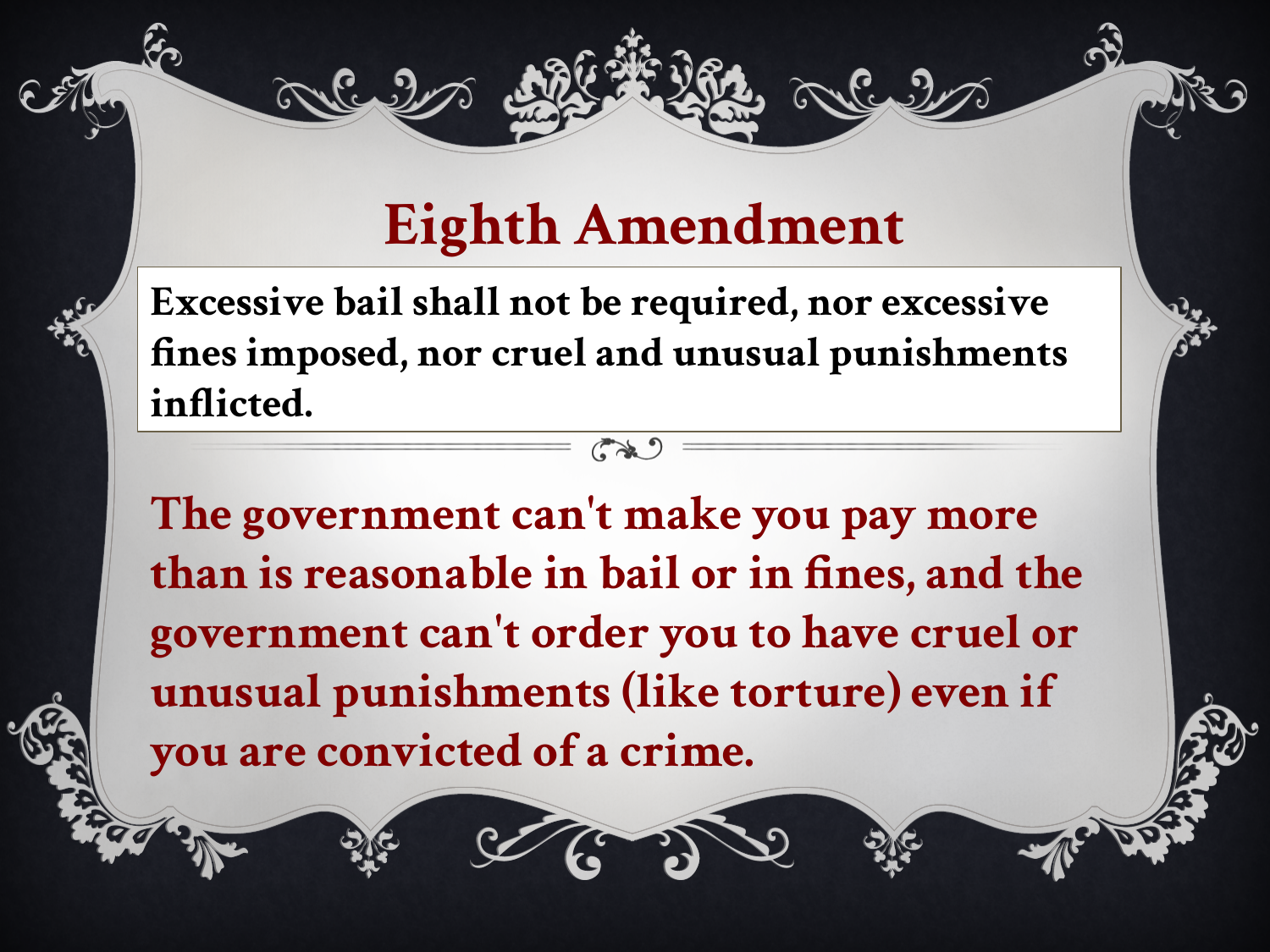

Eighth Amendment
Excessive bail shall not be required, nor excessive fines imposed, nor cruel and unusual punishments inflicted.

The government can't make you pay more than is reasonable in bail or in fines, and the government can't order you to have cruel or unusual punishments (like torture) even if you are convicted of a crime.